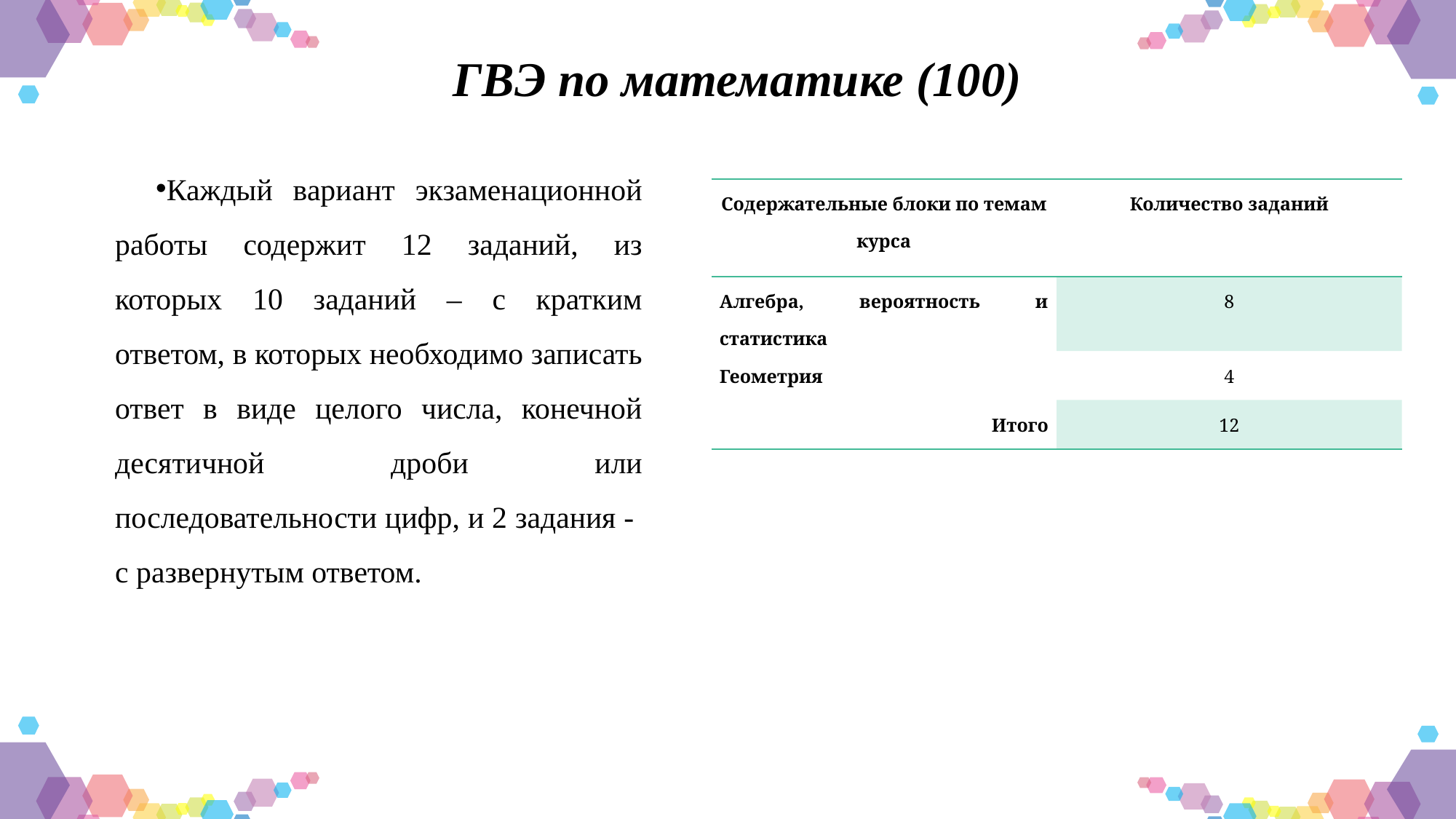

ГВЭ по математике (100)
Каждый вариант экзаменационной работы содержит 12 заданий, из которых 10 заданий – с кратким ответом, в которых необходимо записать ответ в виде целого числа, конечной десятичной дроби или последовательности цифр, и 2 задания -  с развернутым ответом.
| Содержательные блоки по темам курса | Количество заданий |
| --- | --- |
| Алгебра, вероятность и статистика | 8 |
| Геометрия | 4 |
| Итого | 12 |